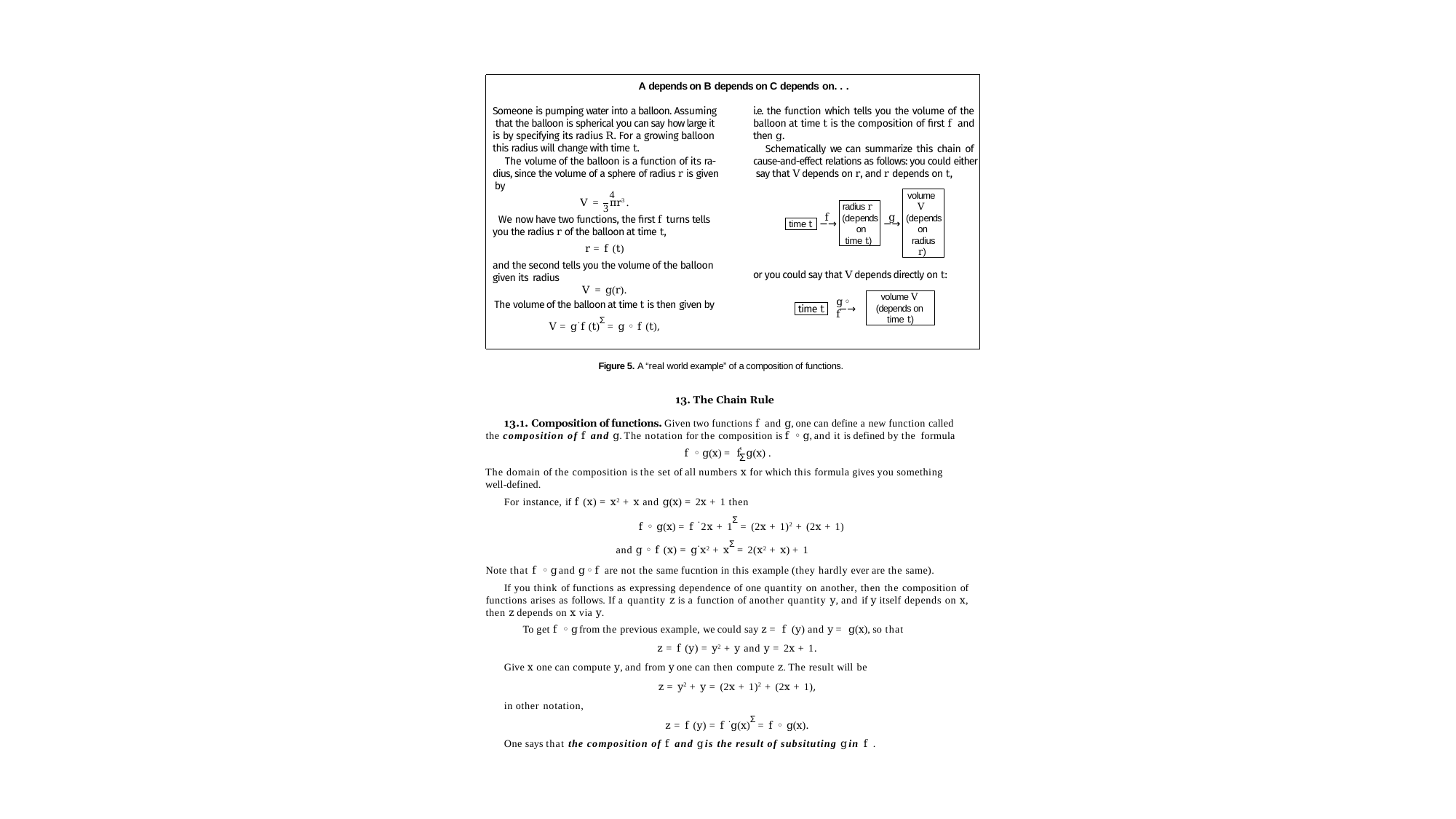

5

A depends on B depends on C depends on. . .
Someone is pumping water into a balloon. Assuming  that the balloon is spherical you can say how large it  is by specifying its radius R. For a growing balloon  this radius will change with time t.
The volume of the balloon is a function of its ra-  dius, since the volume of a sphere of radius r is given  by
4
i.e. the function which tells you the volume of the  balloon at time t is the composition of first f and  then g.
Schematically we can summarize this chain of  cause-and-effect relations as follows: you could either  say that V depends on r, and r depends on t,
volume
V
(depends  on   radius
r)
V  =	πr3.
radius r  (depends  on
time t)
3
We now have two functions, the first f turns tells
you the radius r of the balloon at time t,
r = f (t)
and the second tells you the volume of the balloon  given its radius
V   = g(r).
The volume of the balloon at time t is then given by
V = g.f (t)Σ = g ◦ f (t),

f
g
−→
−→
time t
or you could say that V depends directly on t:
volume V  (depends on  time t)
g ◦ f
−→
time t

Figure 5. A “real world example” of a composition of functions.

13. The Chain Rule

13.1. Composition of functions. Given two functions f and g, one can define a new function called  the composition of f and g. The notation for the composition is f ◦ g, and it is defined by the formula
.	Σ
f ◦ g(x) = f g(x) .
The domain of the composition is the set of all numbers x for which this formula gives you something  well-defined.
For instance, if f (x) = x2 + x and g(x) = 2x + 1 then
f ◦ g(x) = f .2x + 1Σ = (2x + 1)2 + (2x + 1)
and g ◦ f (x) = g.x2 + xΣ = 2(x2 + x) + 1
Note that f ◦ g and g ◦ f are not the same fucntion in this example (they hardly ever are the same).
If you think of functions as expressing dependence of one quantity on another, then the composition of  functions arises as follows. If a quantity z is a function of another quantity y, and if y itself depends on x,  then z depends on x via y.
To get f ◦ g from the previous example, we could say z = f (y) and y = g(x), so that
z = f (y) = y2 + y and y = 2x + 1.
Give x one can compute y, and from y one can then compute z. The result will be
z = y2 + y = (2x + 1)2 + (2x + 1),
in other notation,
z = f (y) = f .g(x)Σ = f ◦ g(x).
One says that the composition of f and g is the result of subsituting g in f .